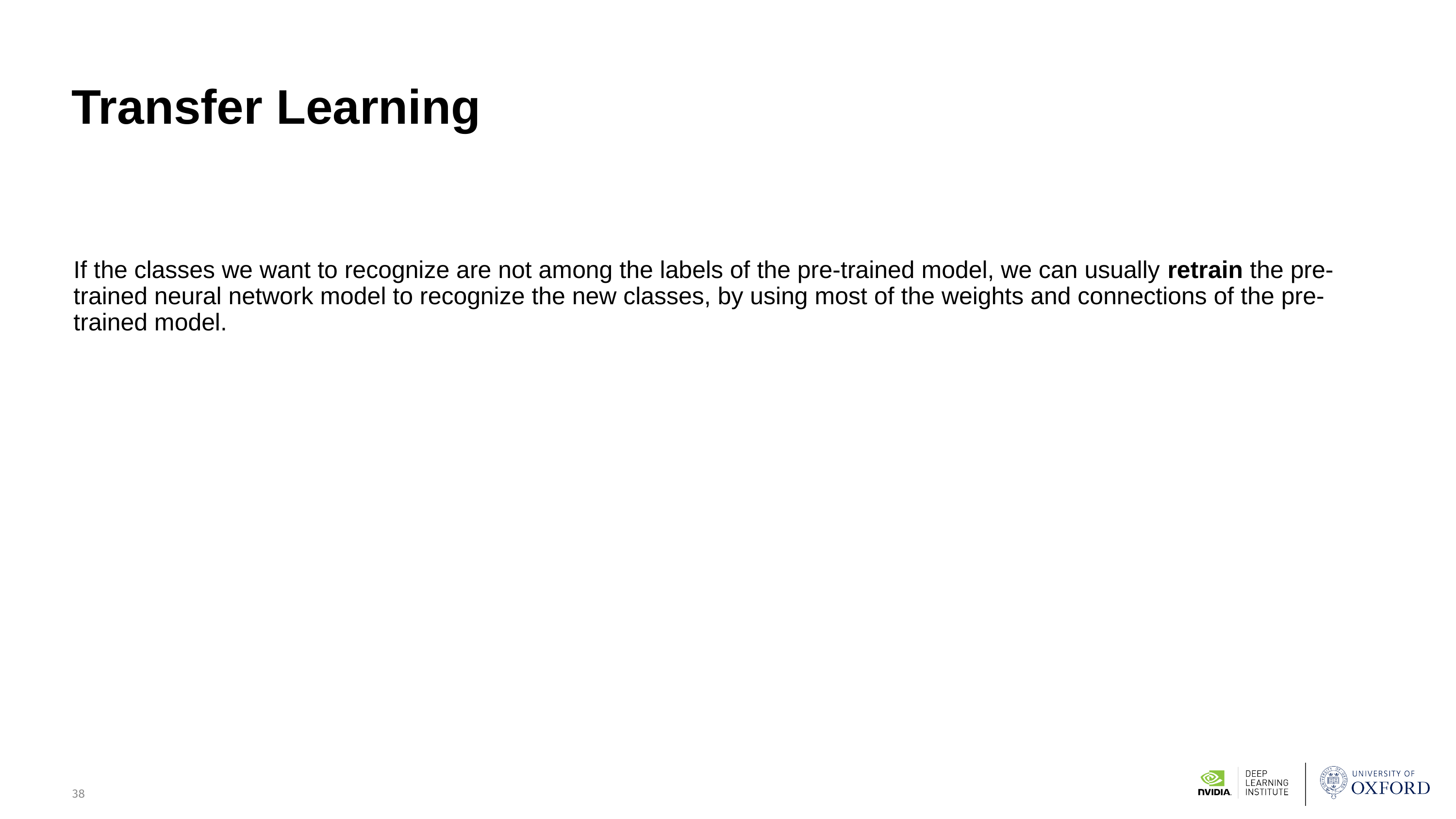

# Transfer Learning
If the classes we want to recognize are not among the labels of the pre-trained model, we can usually retrain the pre-trained neural network model to recognize the new classes, by using most of the weights and connections of the pre-trained model.